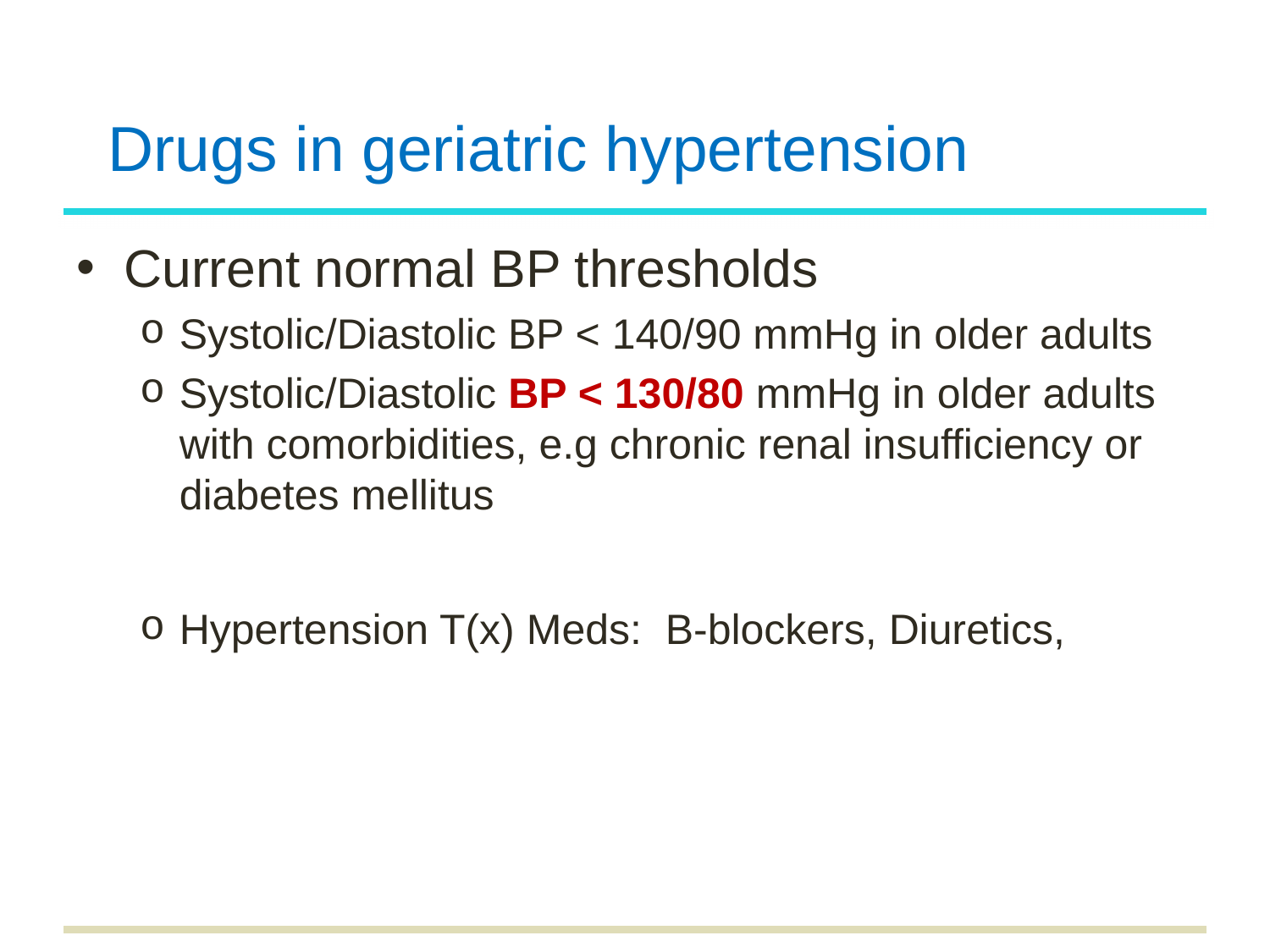

# Drugs in geriatric hypertension
Current normal BP thresholds
Systolic/Diastolic BP < 140/90 mmHg in older adults
Systolic/Diastolic BP < 130/80 mmHg in older adults with comorbidities, e.g chronic renal insufficiency or diabetes mellitus

Hypertension T(x) Meds:  B-blockers, Diuretics,